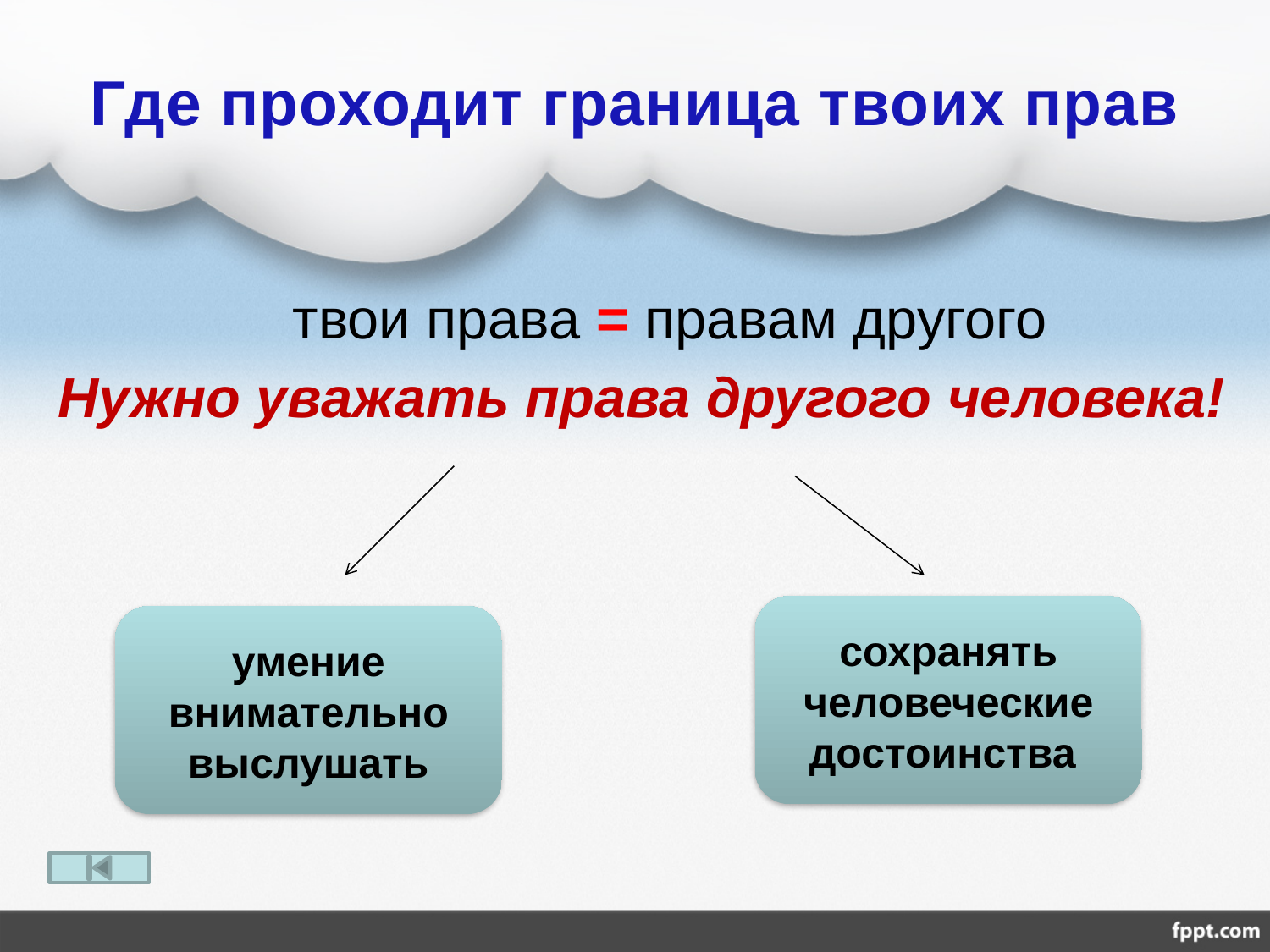

Где проходит граница твоих прав
               твои права = правам другого
Нужно уважать права другого человека!
сохранять человеческие достоинства
умение внимательно выслушать